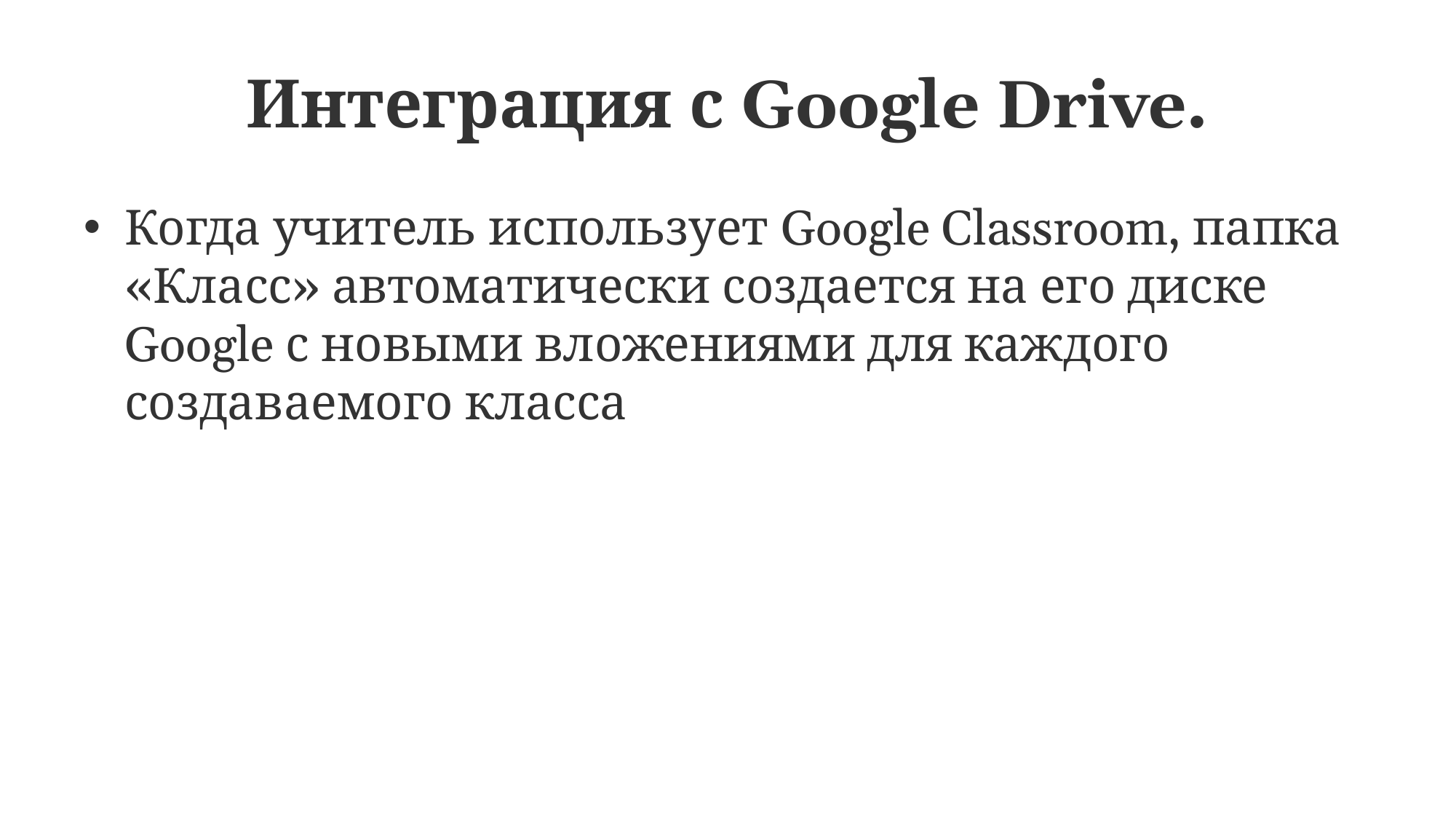

# Интеграция с Google Drive.
Когда учитель использует Google Classroom, папка «Класс» автоматически создается на его диске Google с новыми вложениями для каждого создаваемого класса